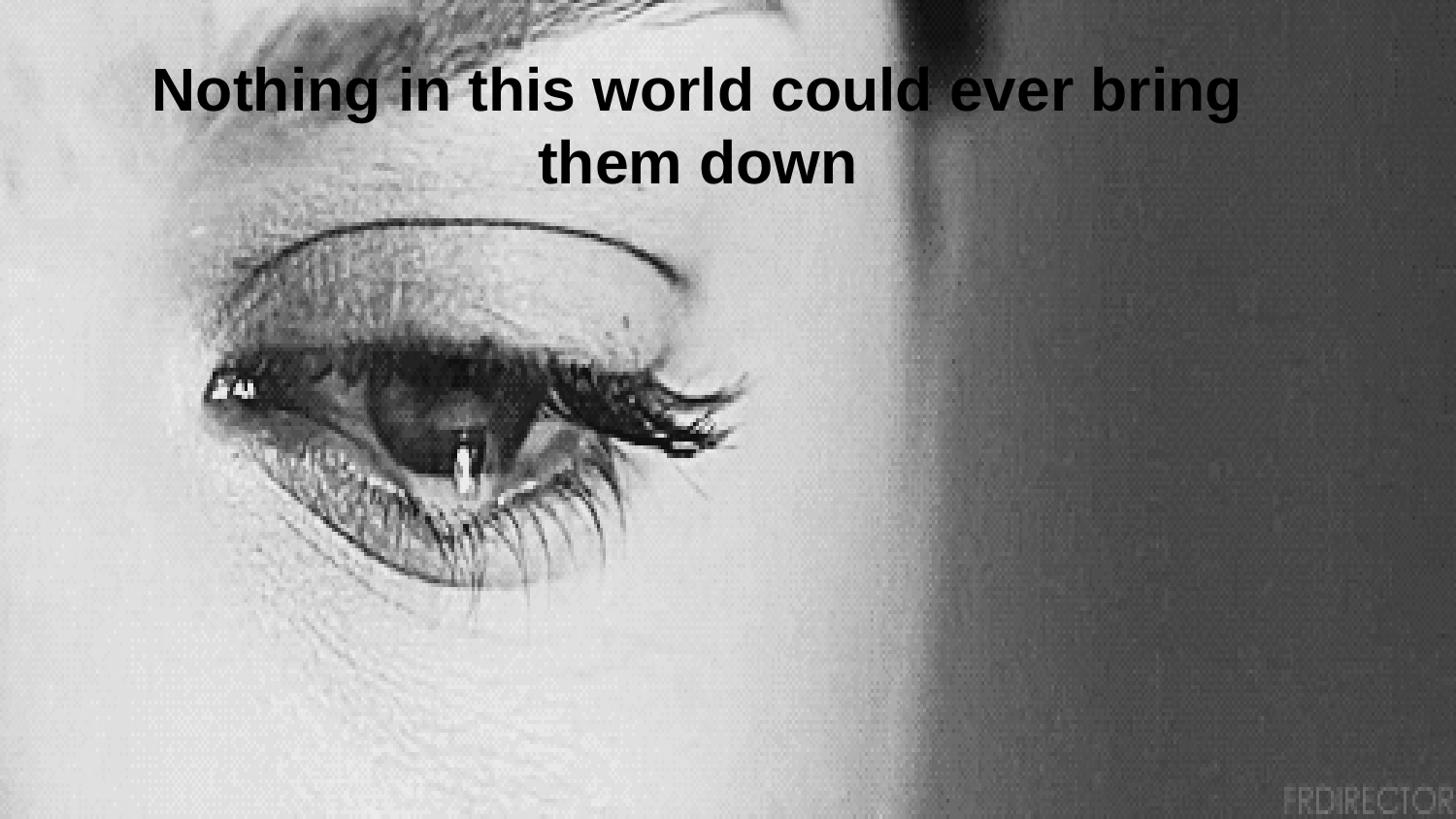

Nothing in this world could ever bring them down